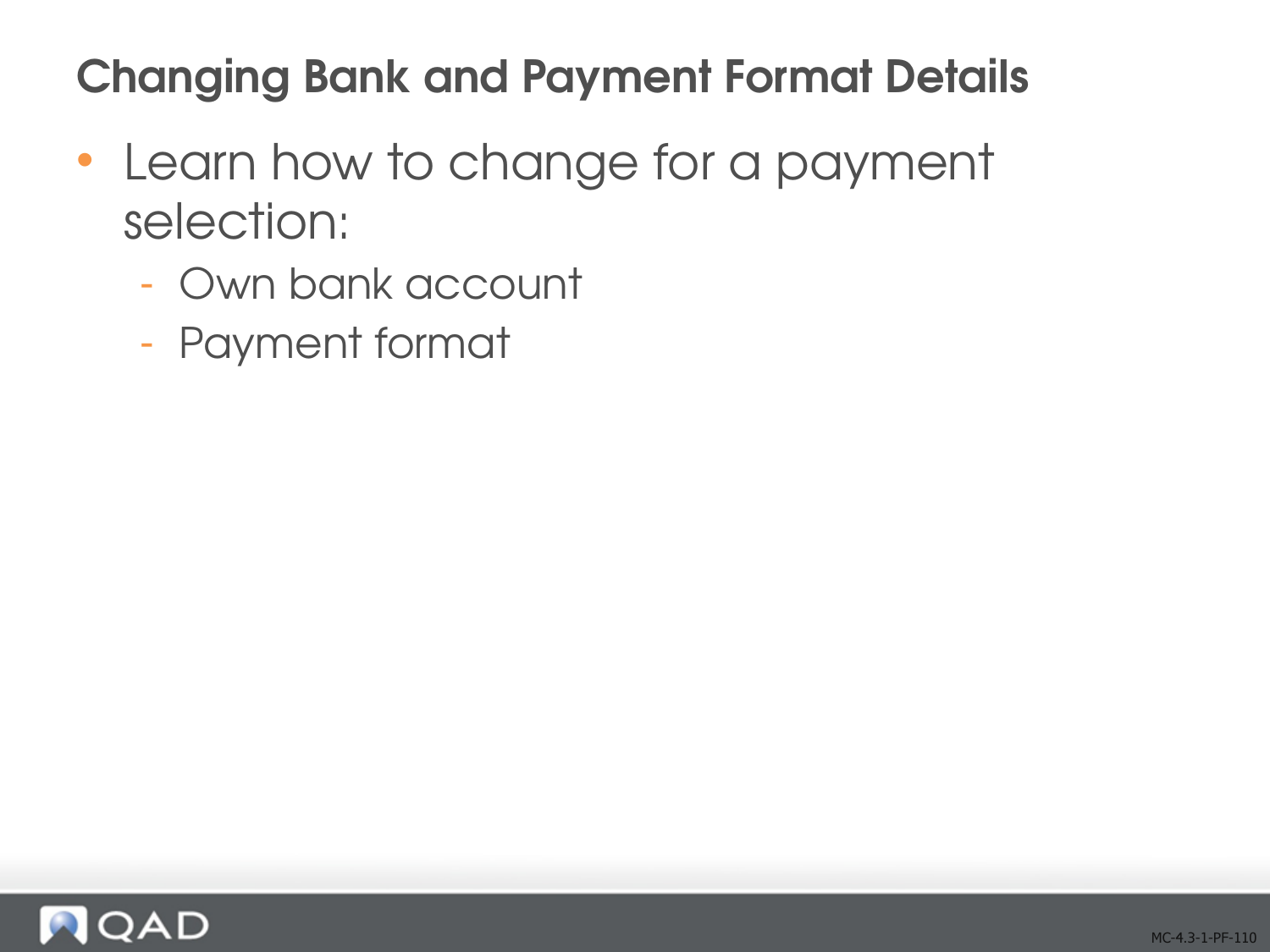

# Changing Bank and Payment Format Details
Learn how to change for a payment selection:
Own bank account
Payment format
MC-4.3-1-PF-110